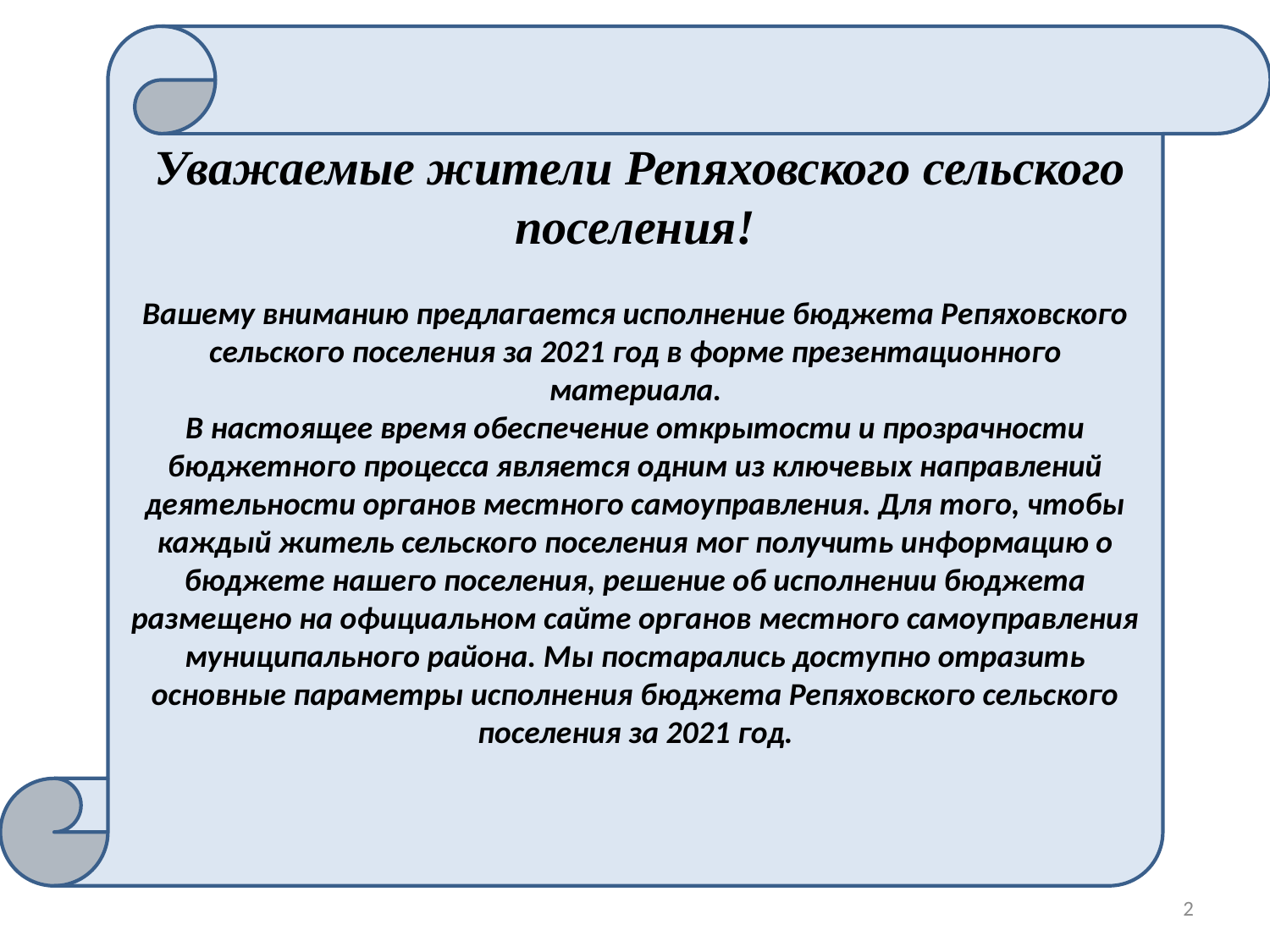

Уважаемые жители Репяховского сельского поселения!

Вашему вниманию предлагается исполнение бюджета Репяховского сельского поселения за 2021 год в форме презентационного материала.
В настоящее время обеспечение открытости и прозрачности бюджетного процесса является одним из ключевых направлений деятельности органов местного самоуправления. Для того, чтобы каждый житель сельского поселения мог получить информацию о бюджете нашего поселения, решение об исполнении бюджета размещено на официальном сайте органов местного самоуправления муниципального района. Мы постарались доступно отразить основные параметры исполнения бюджета Репяховского сельского поселения за 2021 год.

2